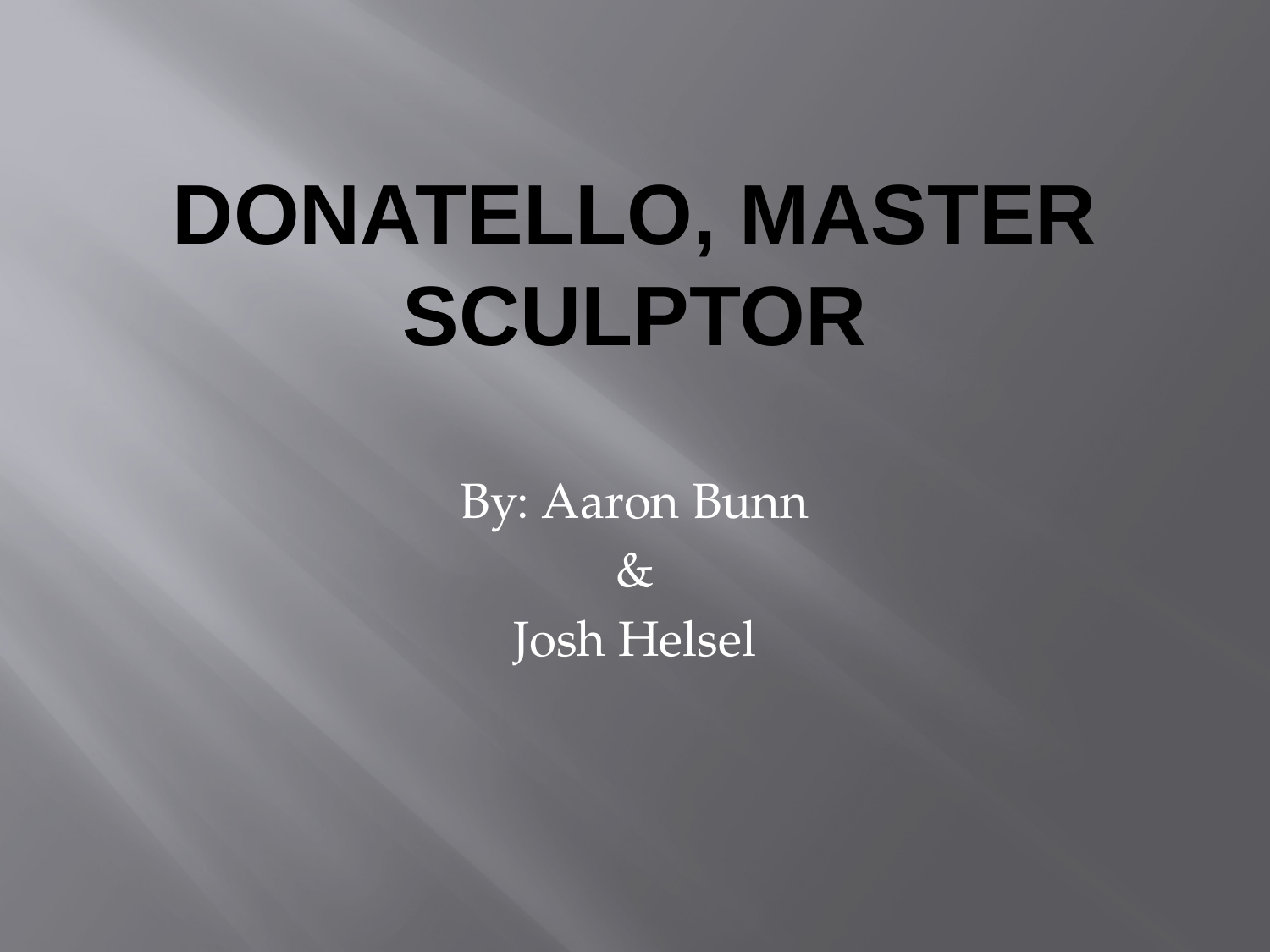

# Donatello, Master Sculptor
By: Aaron Bunn
&
Josh Helsel